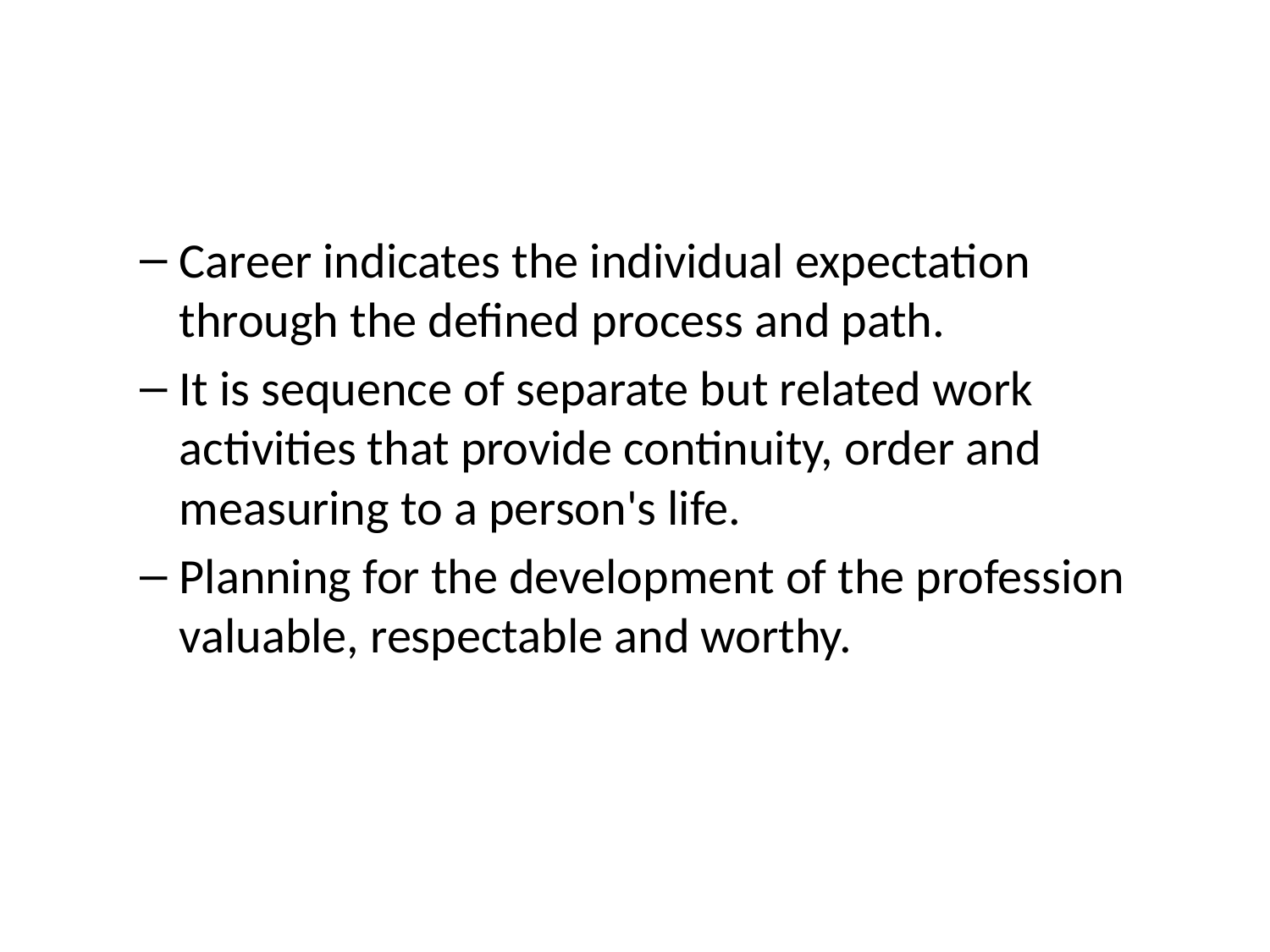

#
Career indicates the individual expectation through the defined process and path.
It is sequence of separate but related work activities that provide continuity, order and measuring to a person's life.
Planning for the development of the profession valuable, respectable and worthy.